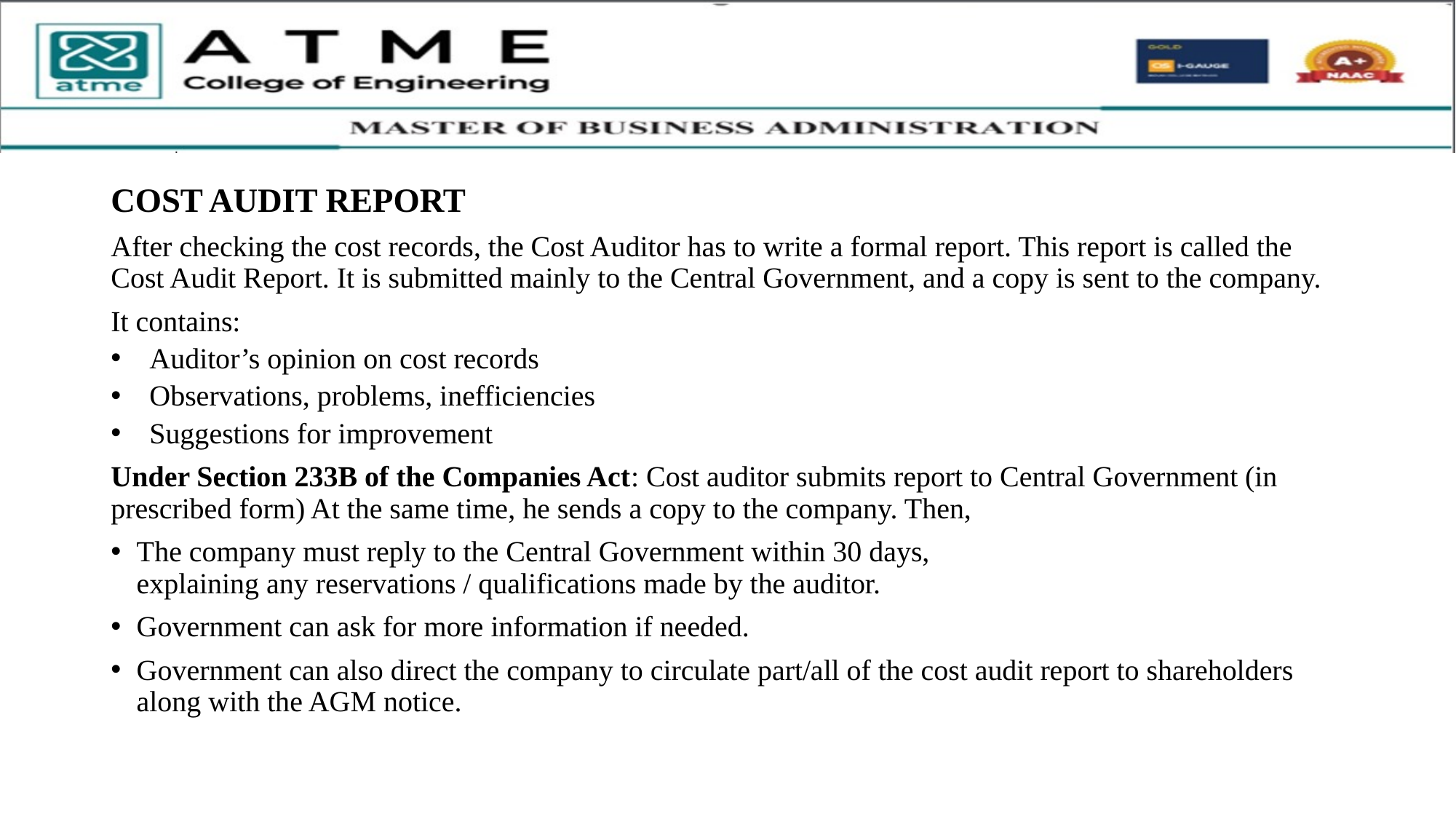

COST AUDIT REPORT
After checking the cost records, the Cost Auditor has to write a formal report. This report is called the Cost Audit Report. It is submitted mainly to the Central Government, and a copy is sent to the company.
It contains:
Auditor’s opinion on cost records
Observations, problems, inefficiencies
Suggestions for improvement
Under Section 233B of the Companies Act: Cost auditor submits report to Central Government (in prescribed form) At the same time, he sends a copy to the company. Then,
The company must reply to the Central Government within 30 days,
explaining any reservations / qualifications made by the auditor.
Government can ask for more information if needed.
Government can also direct the company to circulate part/all of the cost audit report to shareholders along with the AGM notice.